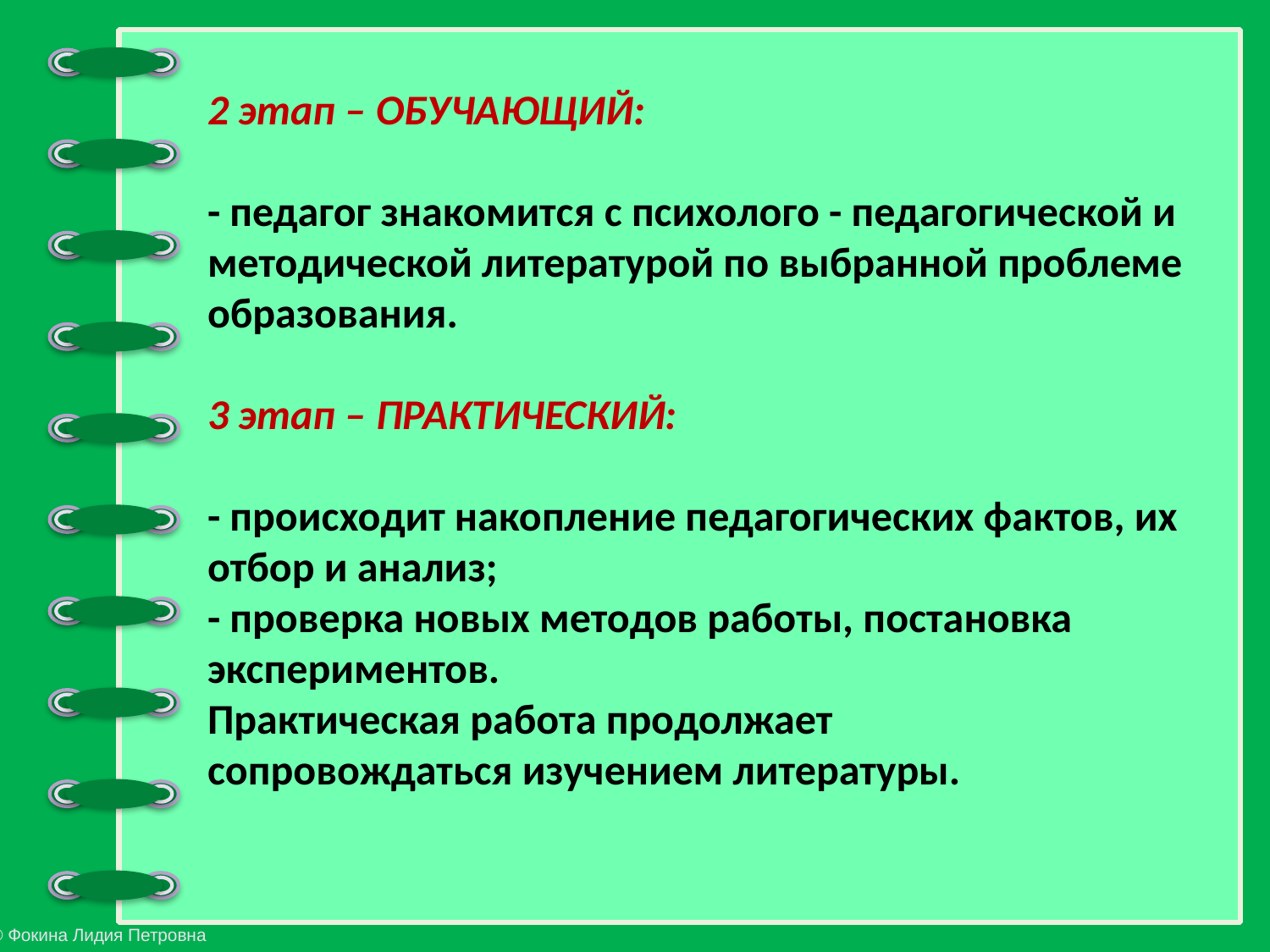

2 этап – ОБУЧАЮЩИЙ:

- педагог знакомится с психолого - педагогической и методической литературой по выбранной проблеме
образования.

3 этап – ПРАКТИЧЕСКИЙ:

- происходит накопление педагогических фактов, их отбор и анализ;
- проверка новых методов работы, постановка экспериментов.
Практическая работа продолжает
сопровождаться изучением литературы.